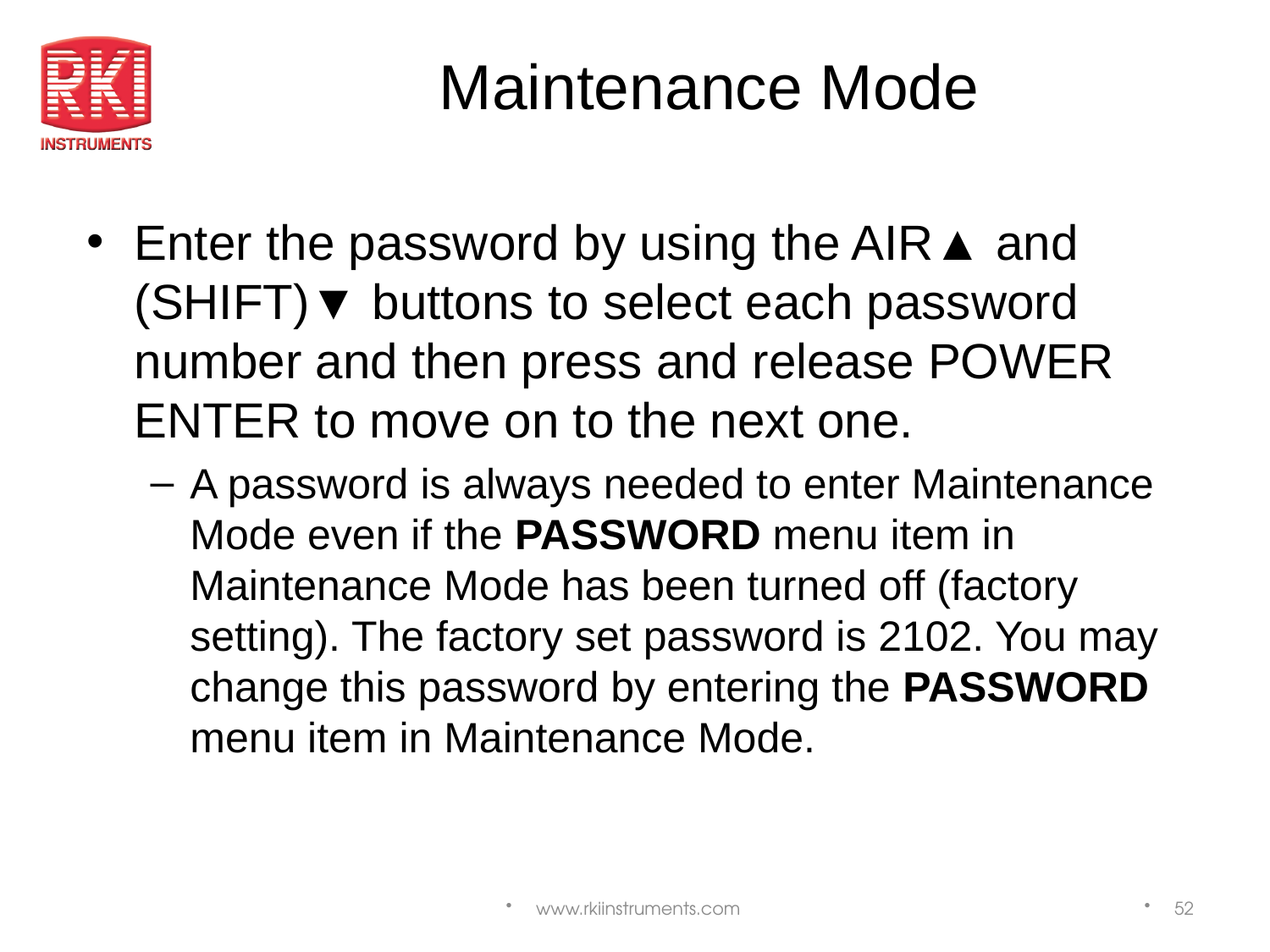

# Maintenance Mode
Enter the password by using the AIR▲ and (SHIFT)▼ buttons to select each password number and then press and release POWER ENTER to move on to the next one.
A password is always needed to enter Maintenance Mode even if the PASSWORD menu item in Maintenance Mode has been turned off (factory setting). The factory set password is 2102. You may change this password by entering the PASSWORD menu item in Maintenance Mode.

www.rkiinstruments.com
52